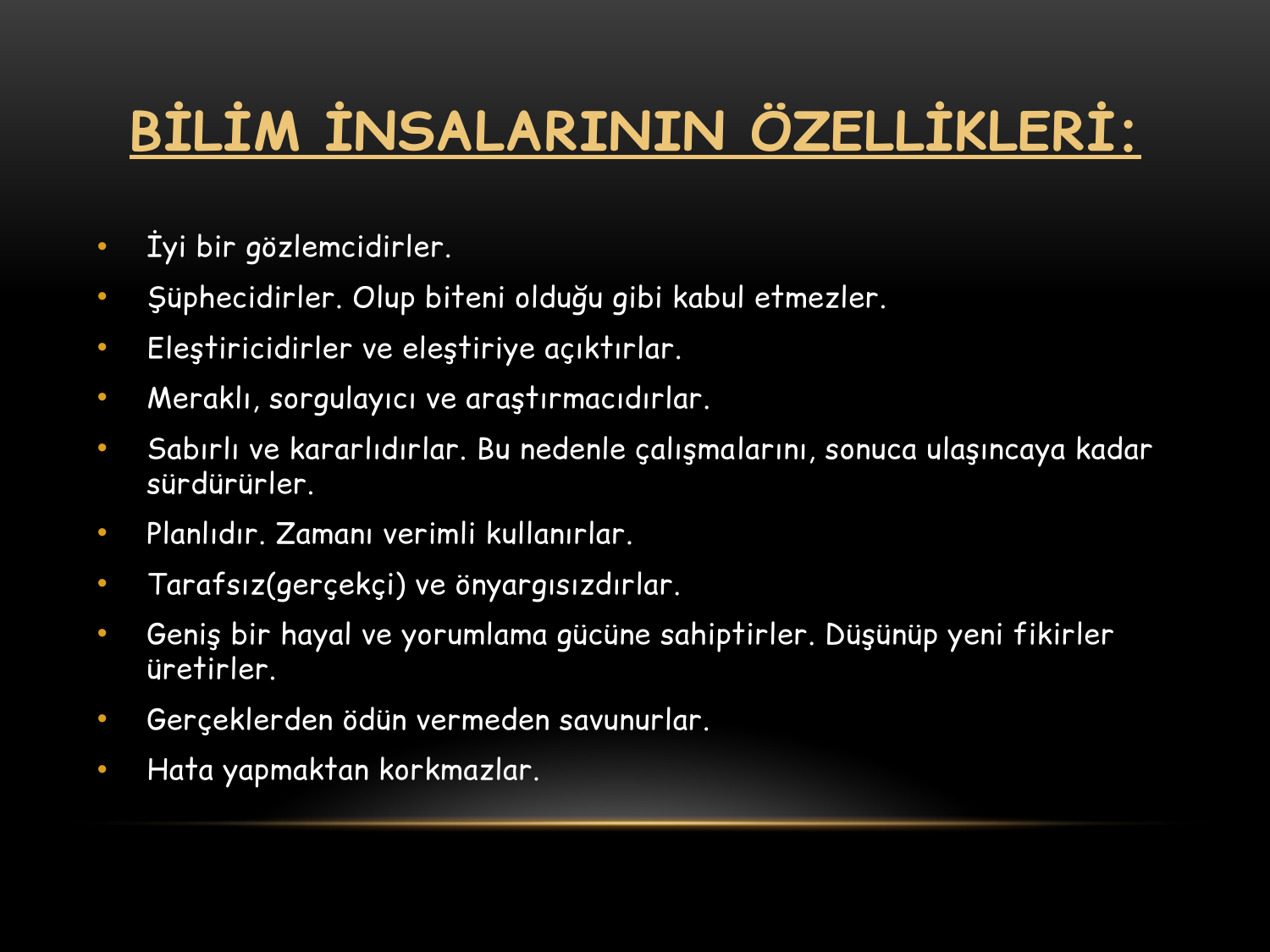

# Bİlİm İnsaLARının Özellİklerİ:
İyi bir gözlemcidirler.
Şüphecidirler. Olup biteni olduğu gibi kabul etmezler.
Eleştiricidirler ve eleştiriye açıktırlar.
Meraklı, sorgulayıcı ve araştırmacıdırlar.
Sabırlı ve kararlıdırlar. Bu nedenle çalışma­larını, sonuca ulaşıncaya kadar sürdürürler.
Planlıdır. Zamanı verimli kullanırlar.
Tarafsız(gerçekçi) ve önyargısızdırlar.
Geniş bir hayal ve yorumlama gücüne sahiptirler. Düşünüp yeni fikirler üretirler.
Gerçeklerden ödün vermeden savunurlar.
Hata yapmaktan korkmazlar.